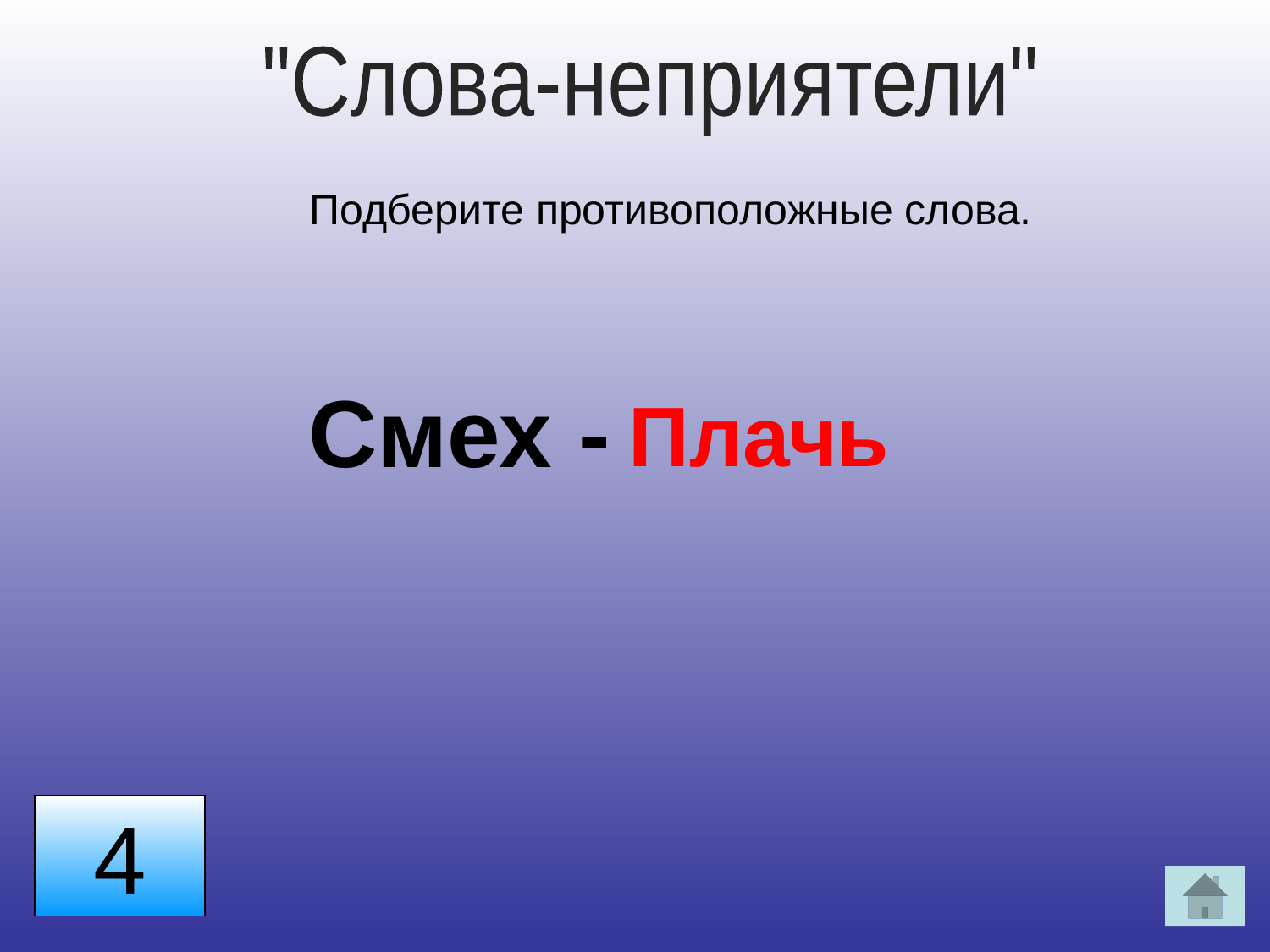

"Слова-неприятели"
Подберите противоположные слова.
Смех -
Плачь
4